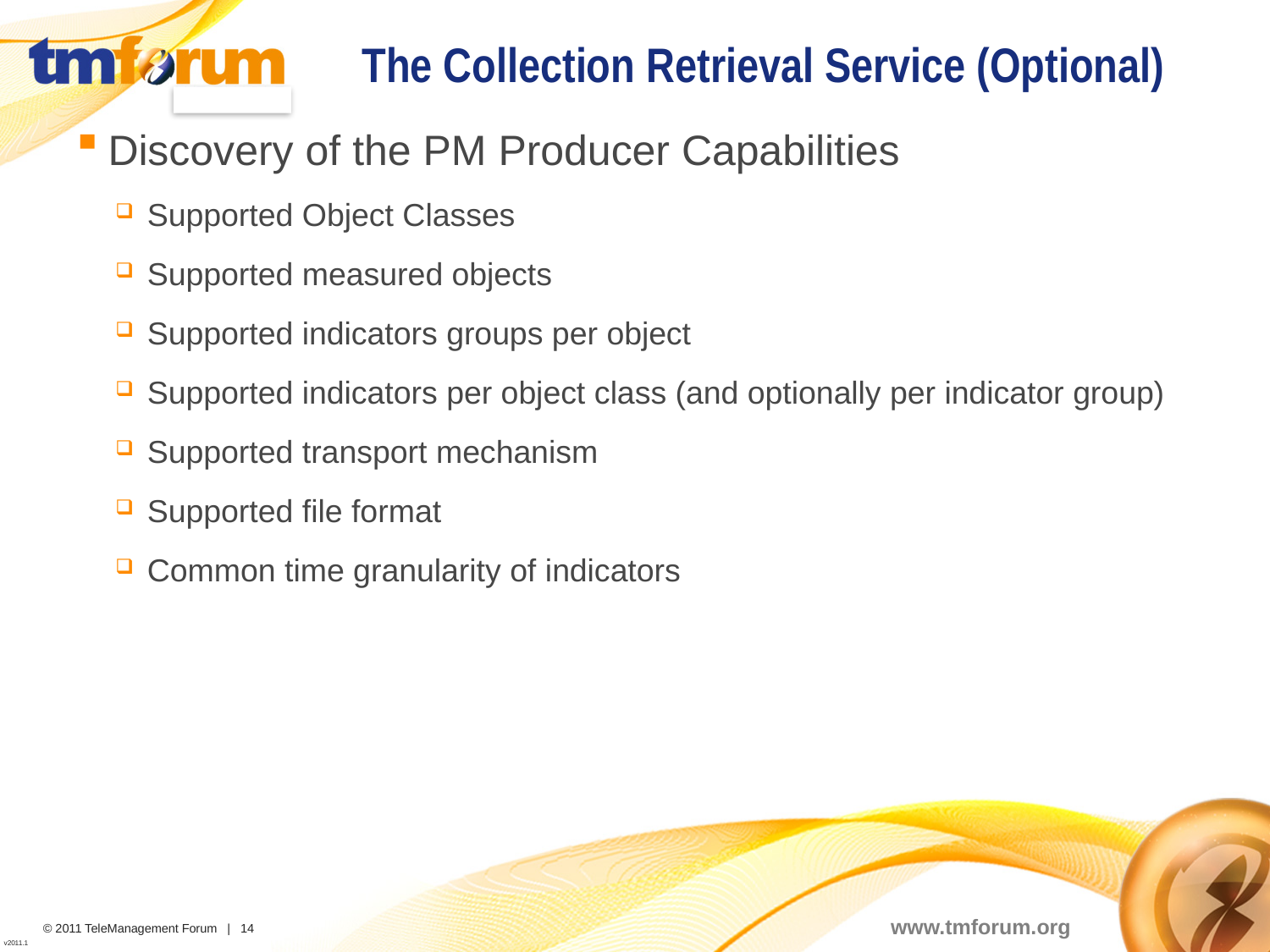

# The Collection Retrieval Service (Optional)
Discovery of the PM Producer Capabilities
Supported Object Classes
Supported measured objects
Supported indicators groups per object
Supported indicators per object class (and optionally per indicator group)
Supported transport mechanism
Supported file format
Common time granularity of indicators

14